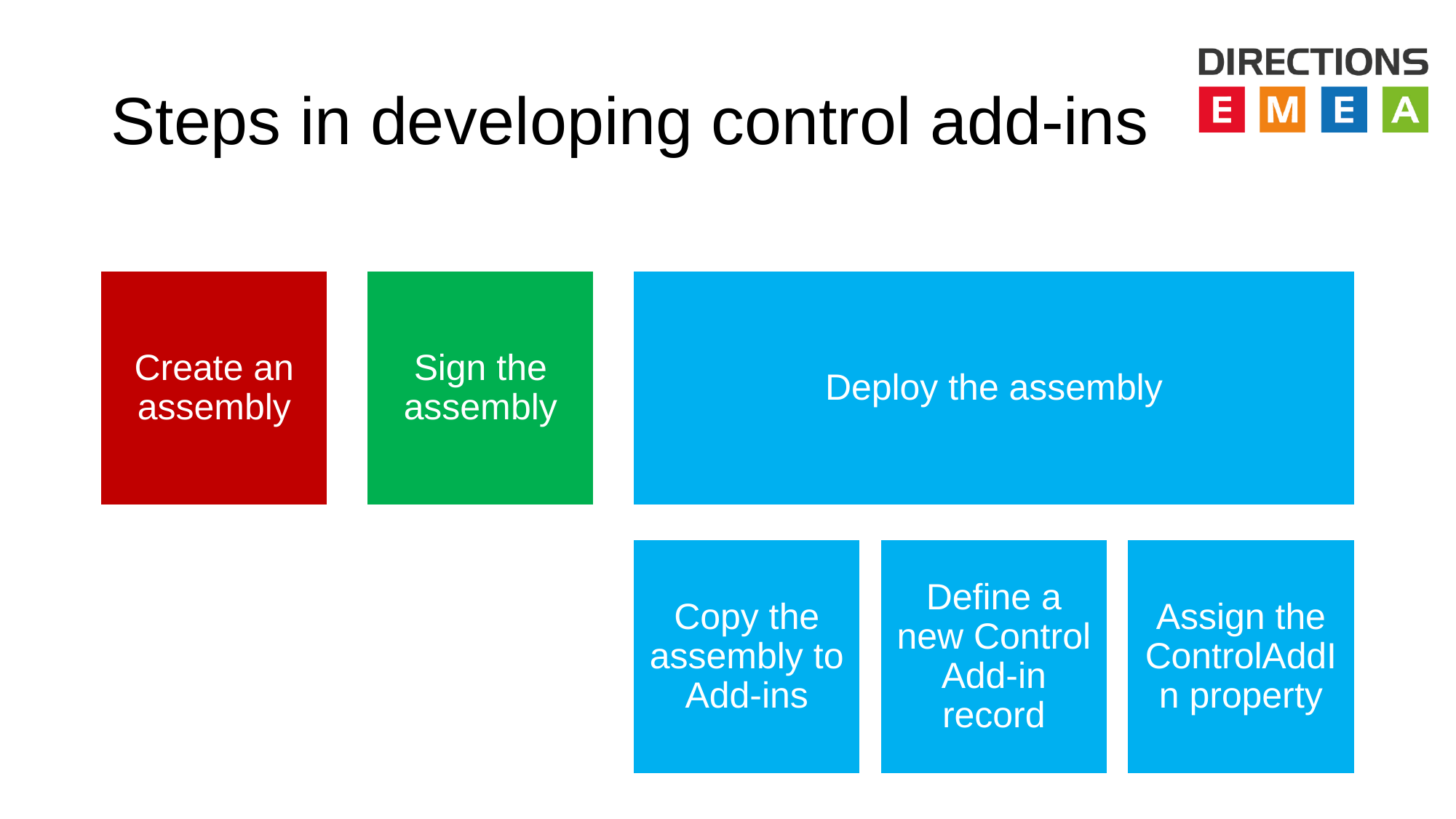

# Steps in developing control add-ins
Create an assembly
Sign the assembly
Deploy the assembly
Copy the assembly to Add-ins
Define a new Control Add-in record
Assign the ControlAddIn property